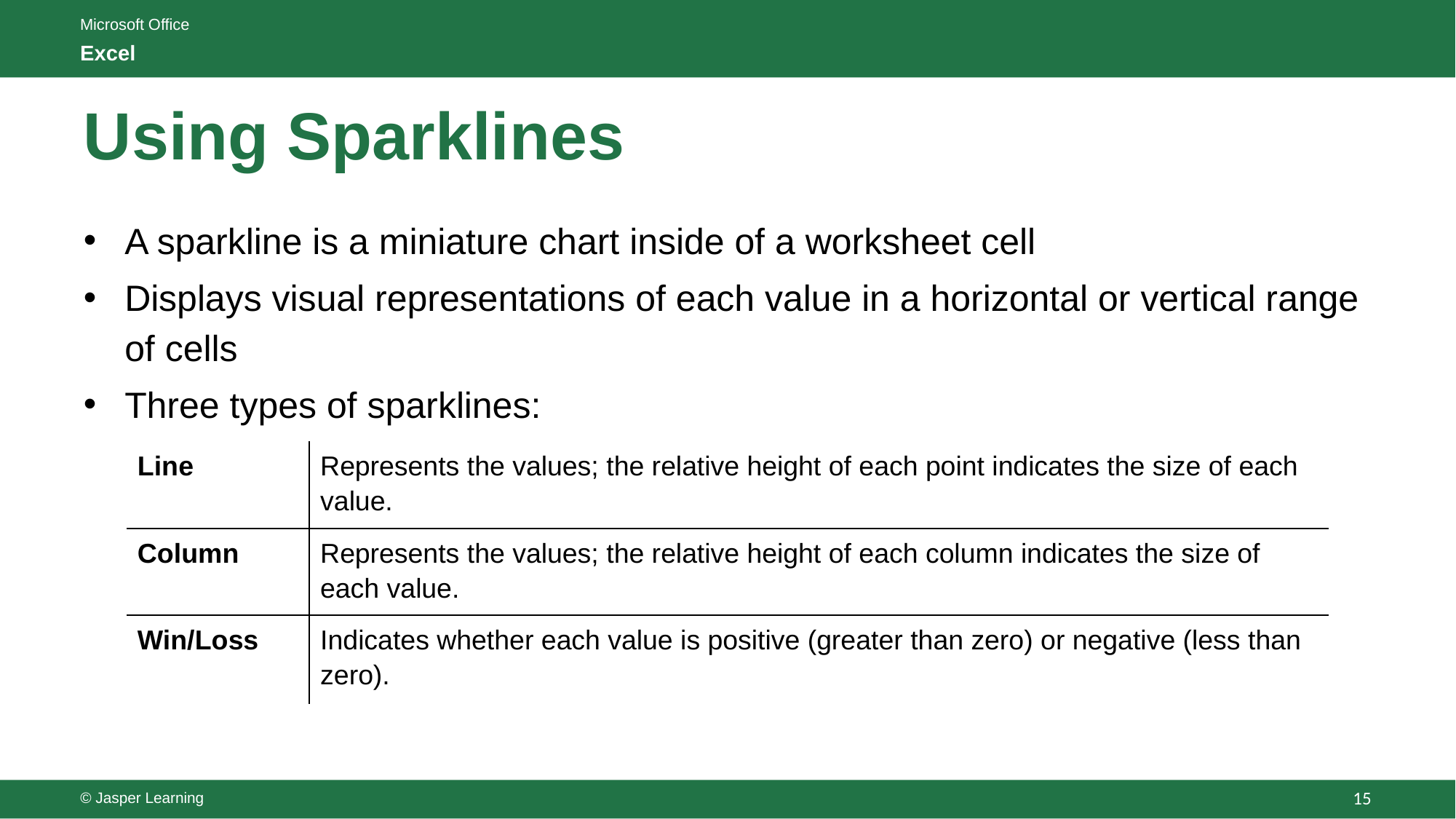

# Using Sparklines
A sparkline is a miniature chart inside of a worksheet cell
Displays visual representations of each value in a horizontal or vertical range of cells
Three types of sparklines:

| Line | Represents the values; the relative height of each point indicates the size of each value. |
| --- | --- |
| Column | Represents the values; the relative height of each column indicates the size of each value. |
| Win/Loss | Indicates whether each value is positive (greater than zero) or negative (less than zero). |
© Jasper Learning
15